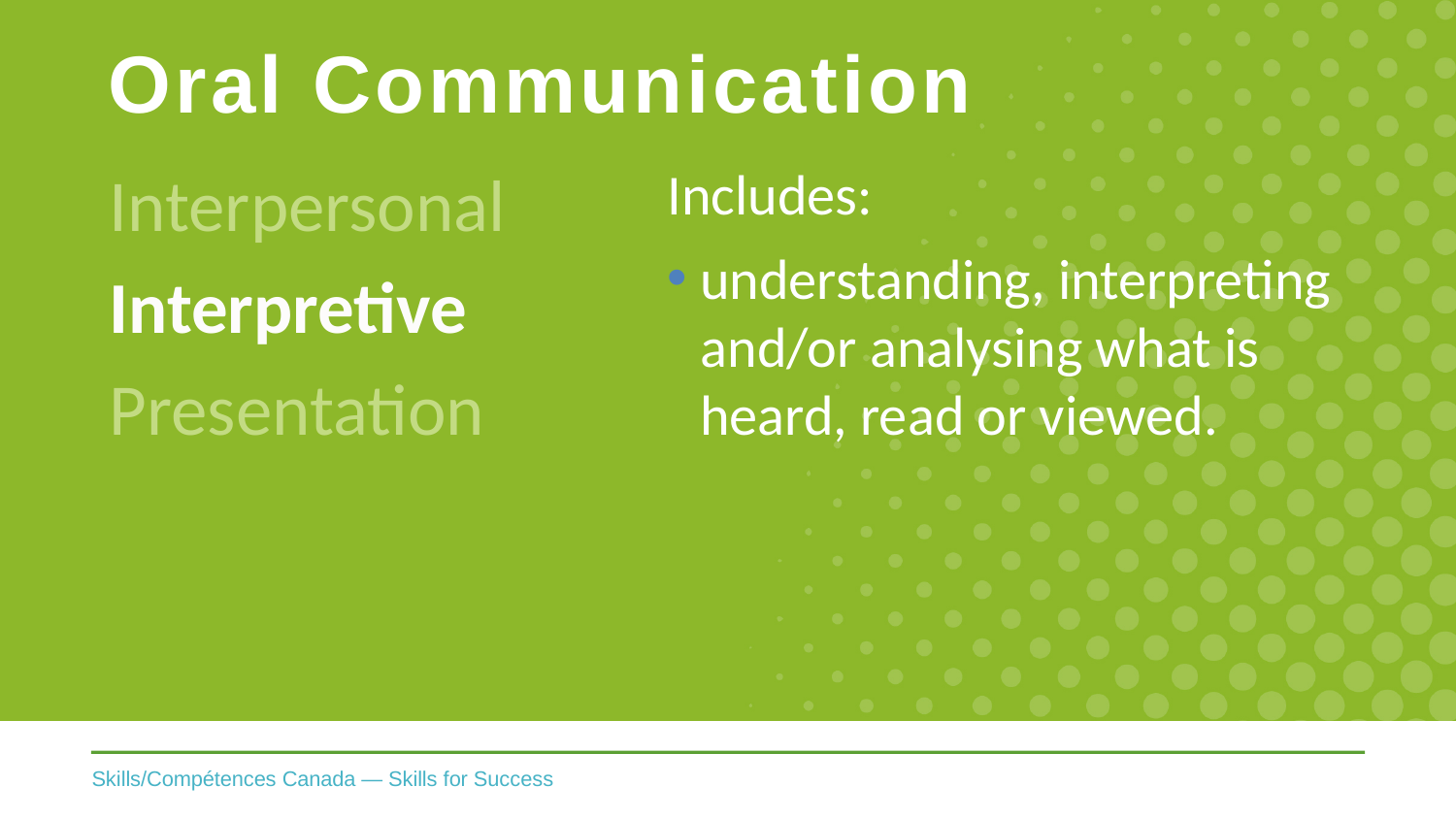

# Oral Communication
Interpersonal
Interpretive
Presentation

Includes:
understanding, interpreting and/or analysing what is heard, read or viewed.